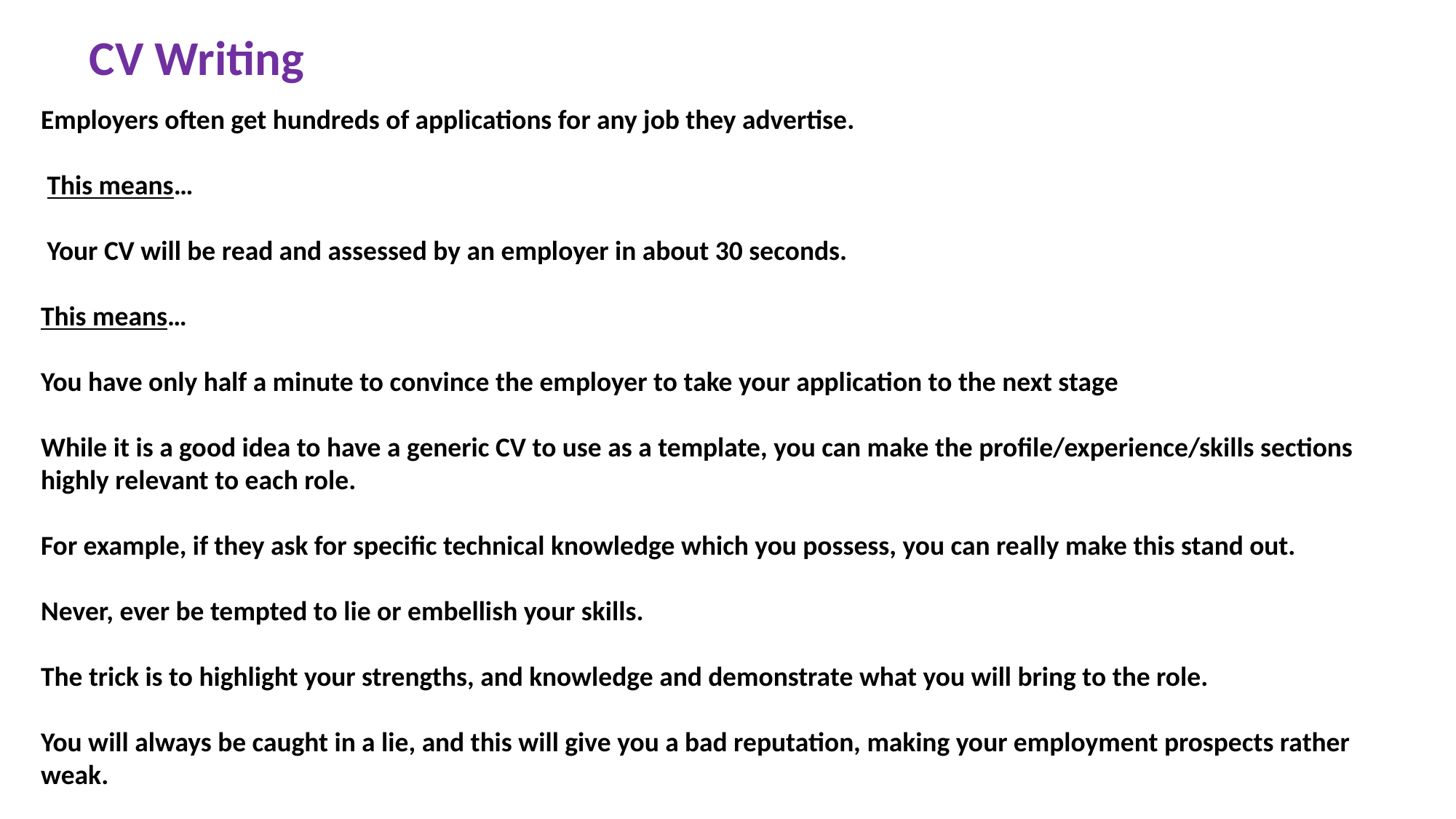

CV Writing
Employers often get hundreds of applications for any job they advertise.

 This means…

 Your CV will be read and assessed by an employer in about 30 seconds.

This means…

You have only half a minute to convince the employer to take your application to the next stage

While it is a good idea to have a generic CV to use as a template, you can make the profile/experience/skills sections highly relevant to each role.

For example, if they ask for specific technical knowledge which you possess, you can really make this stand out.

Never, ever be tempted to lie or embellish your skills.

The trick is to highlight your strengths, and knowledge and demonstrate what you will bring to the role.

You will always be caught in a lie, and this will give you a bad reputation, making your employment prospects rather weak.